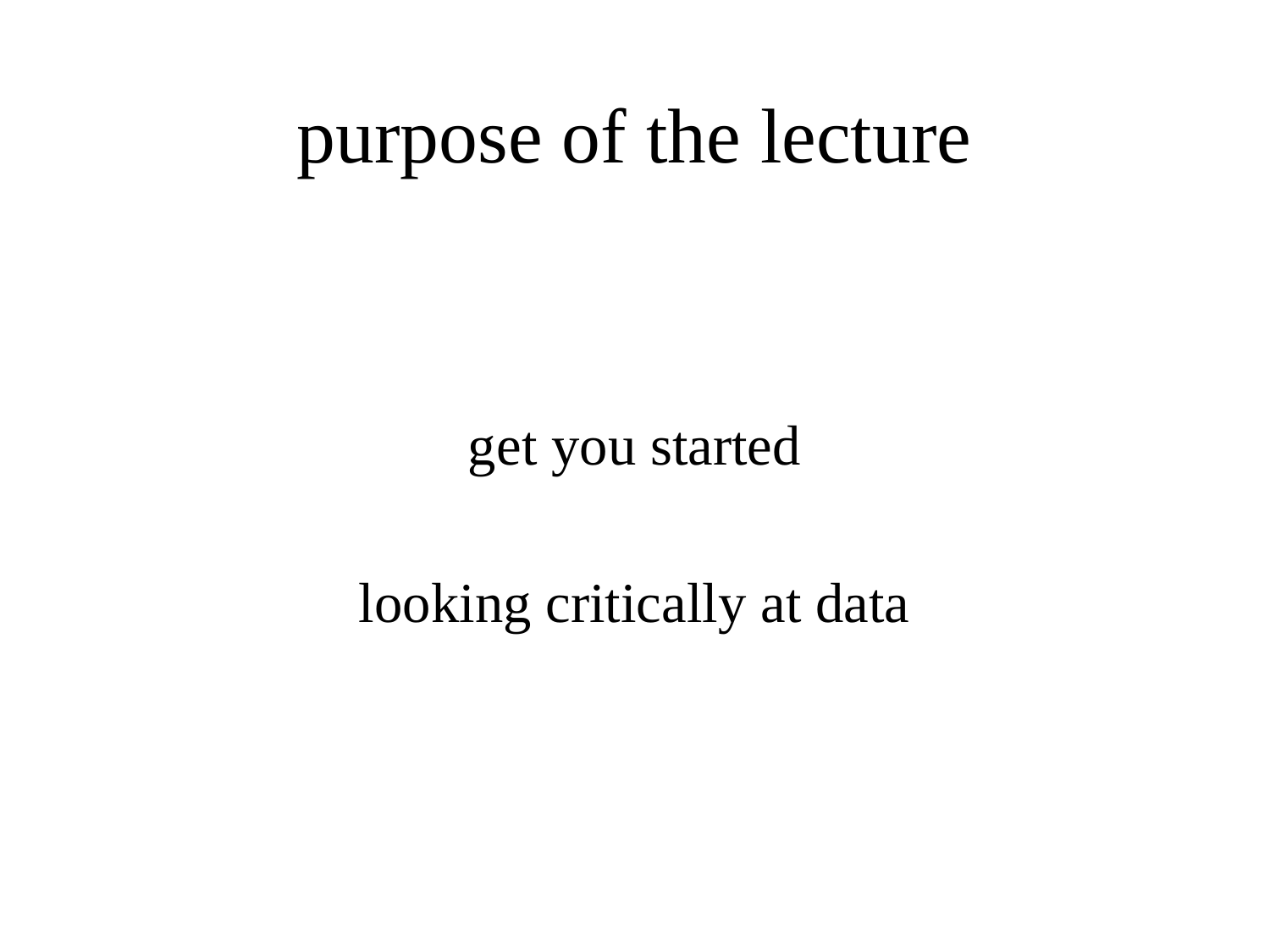

# purpose of the lecture
get you started

looking critically at data